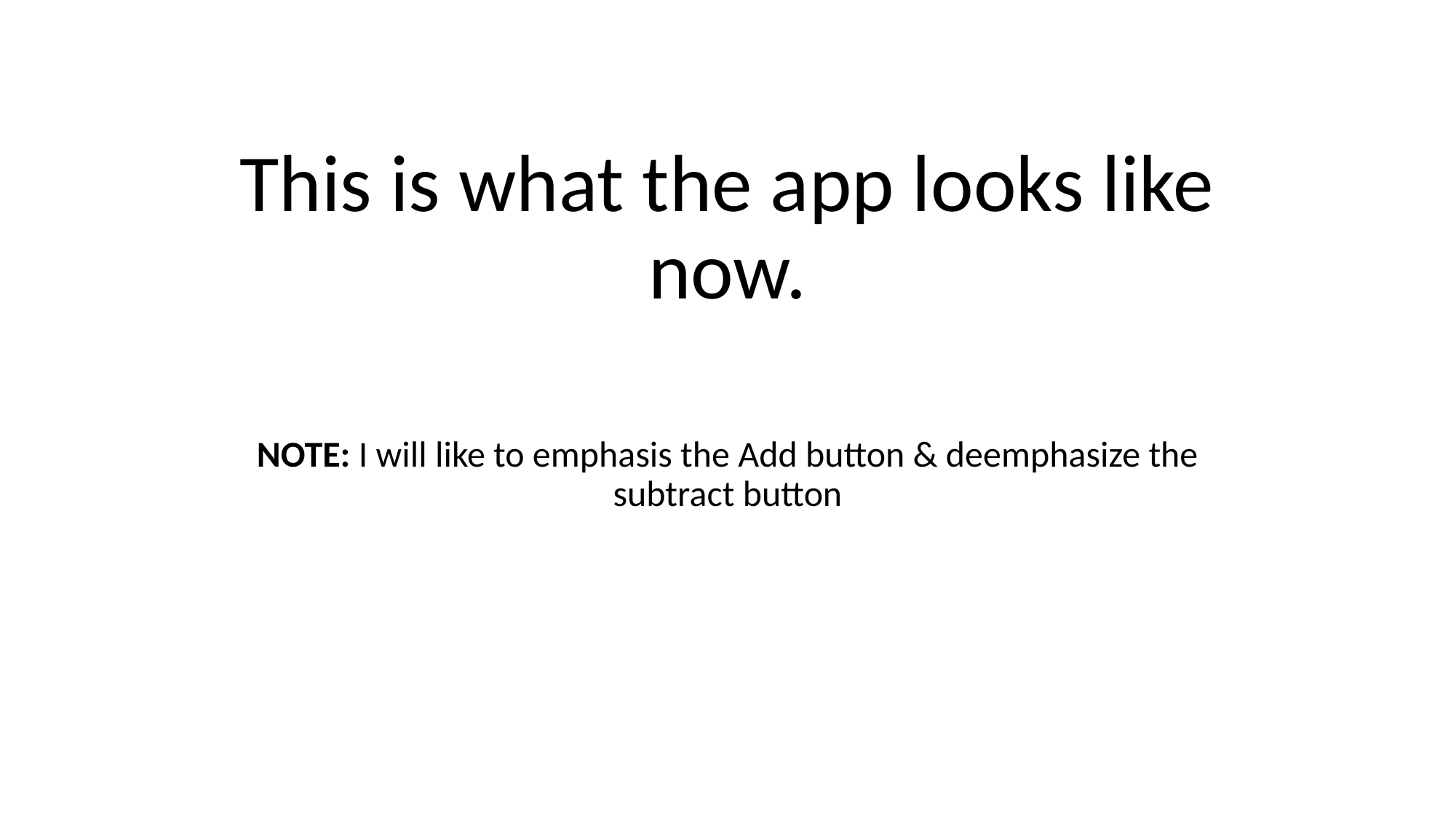

# This is what the app looks like now.
NOTE: I will like to emphasis the Add button & deemphasize the subtract button